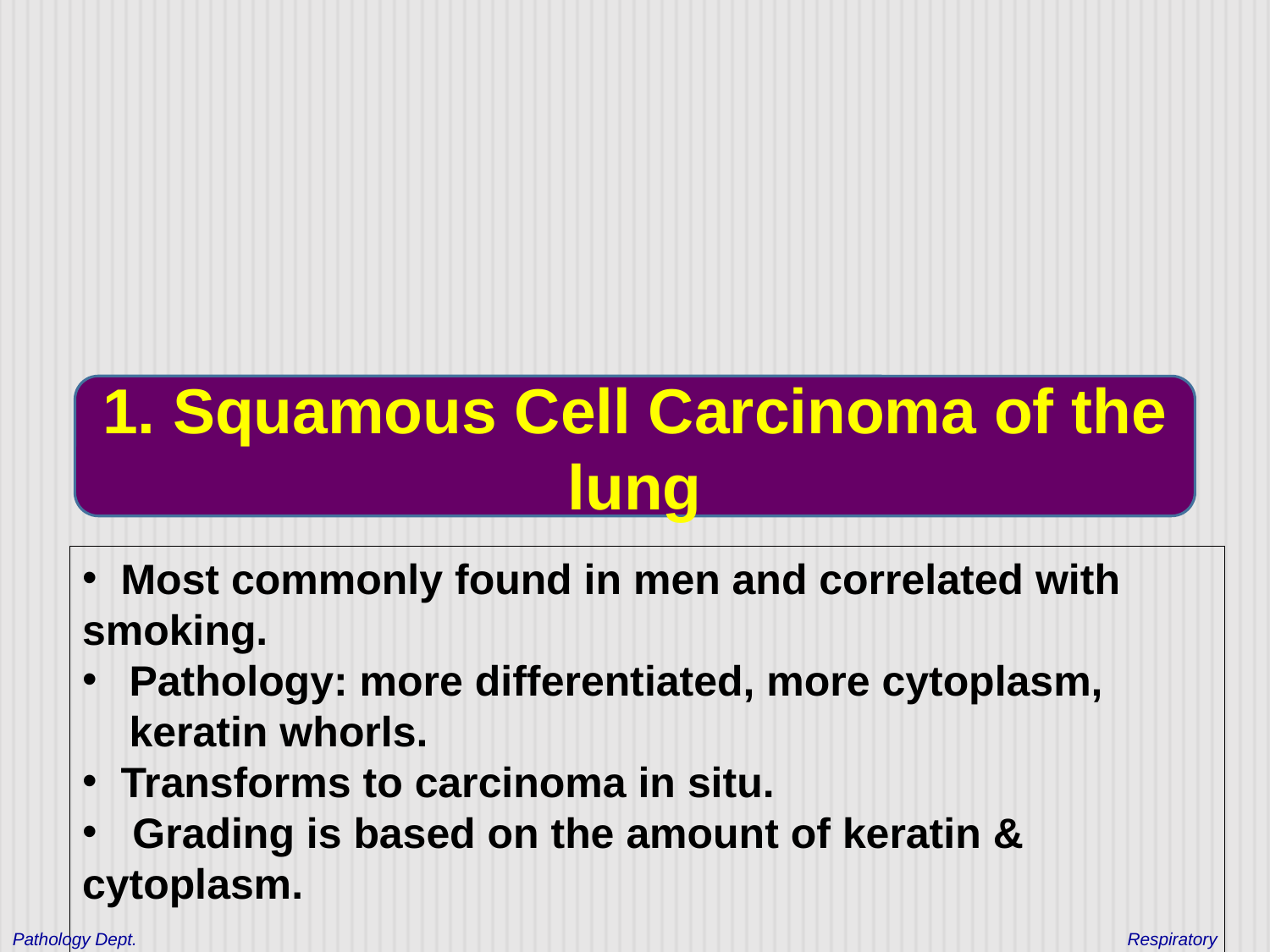

1. Squamous Cell Carcinoma of the lung
  Most commonly found in men and correlated with smoking.
Pathology: more differentiated, more cytoplasm, keratin whorls.
  Transforms to carcinoma in situ.
   Grading is based on the amount of keratin & cytoplasm.

Respiratory Block
Pathology Dept. KSU